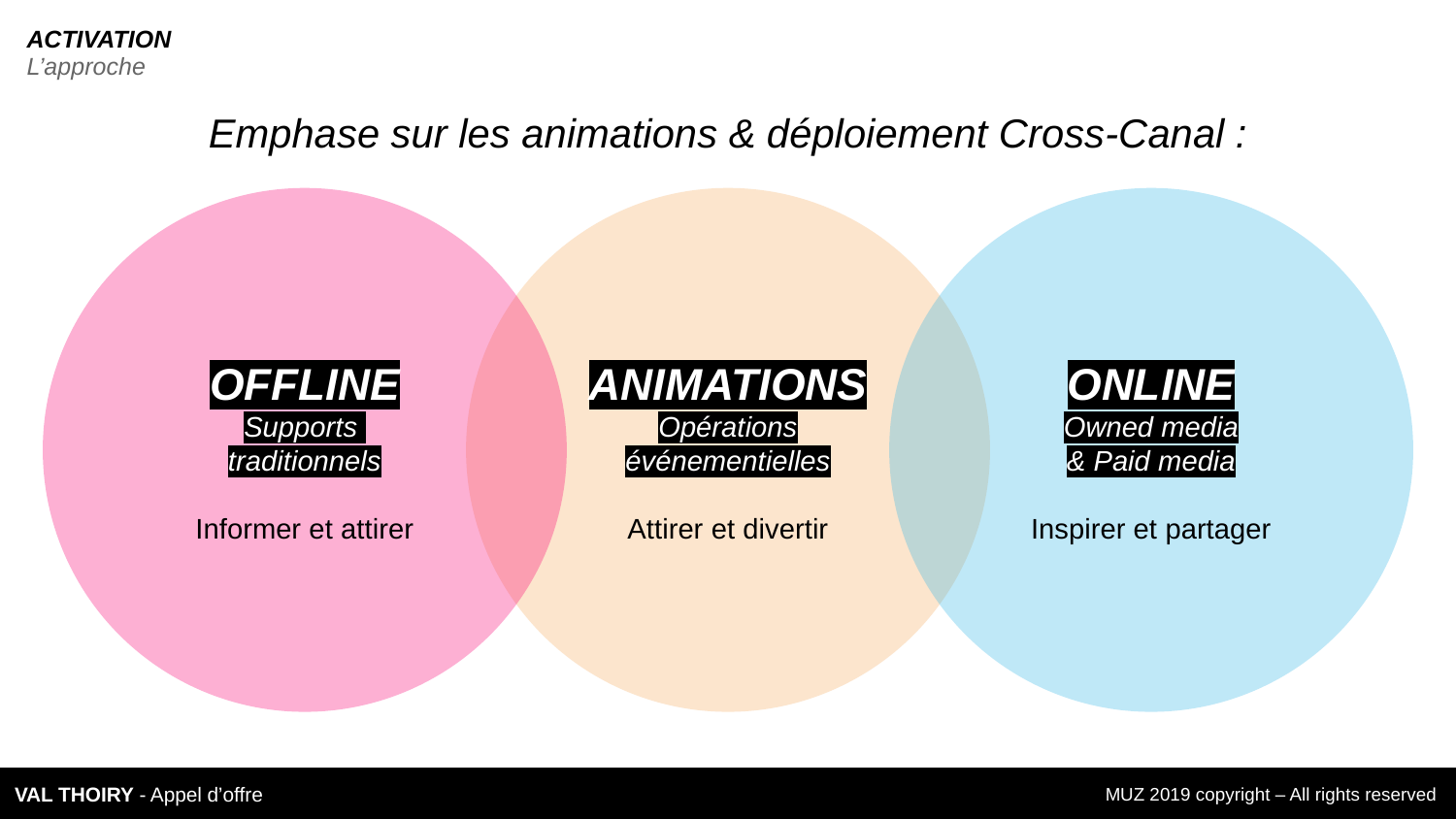

ACTIVATION
L’approche
Emphase sur les animations & déploiement Cross-Canal :
OFFLINE
Supports
traditionnels

Informer et attirer
ANIMATIONS
Opérations événementielles

Attirer et divertir
ONLINE
Owned media
& Paid media

Inspirer et partager
SOUTENUS PAR DES PARTENARIATS